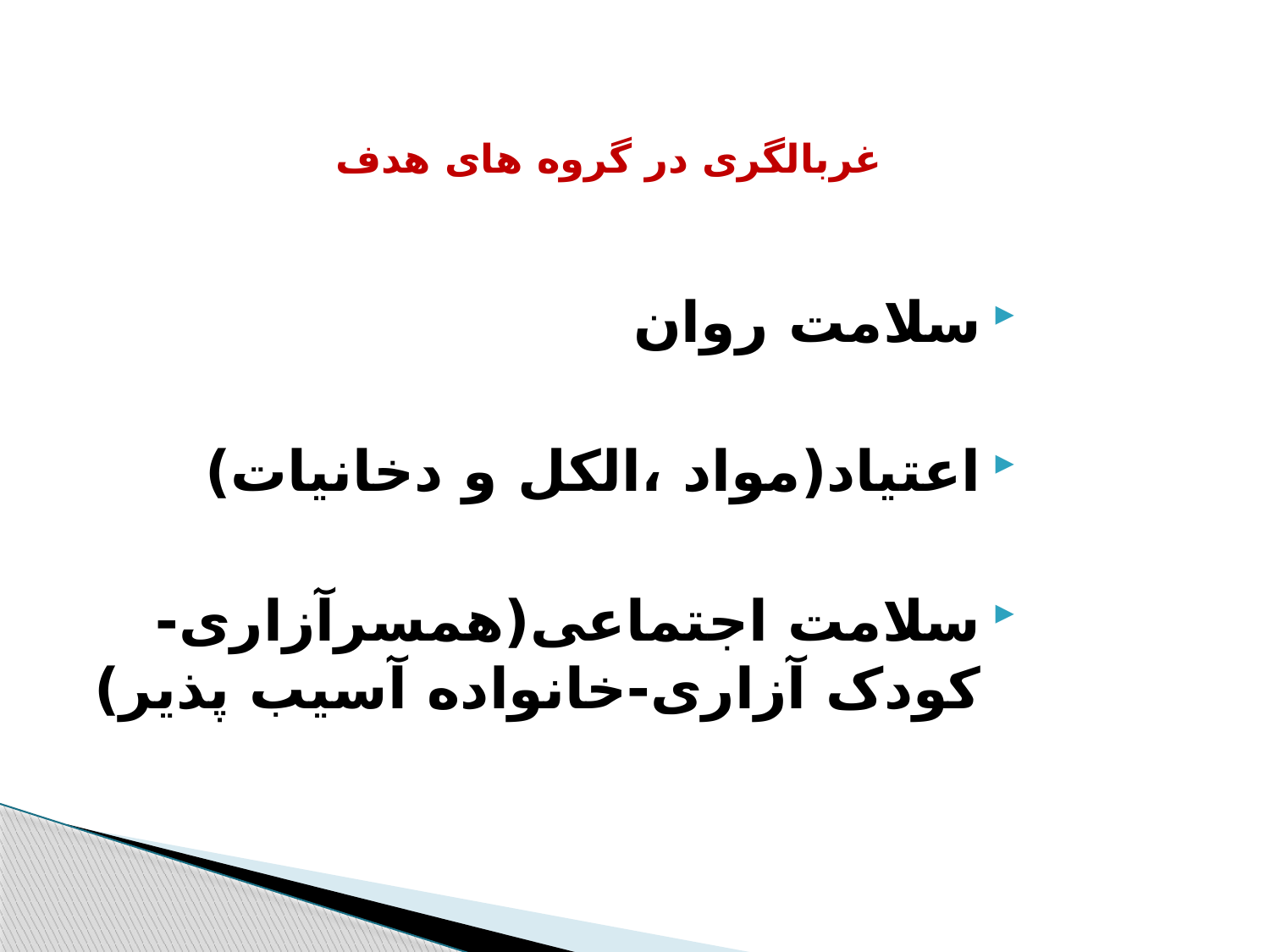

# غربالگری در گروه های هدف
سلامت روان

اعتیاد(مواد ،الکل و دخانیات)

سلامت اجتماعی(همسرآزاری-کودک آزاری-خانواده آسیب پذیر)